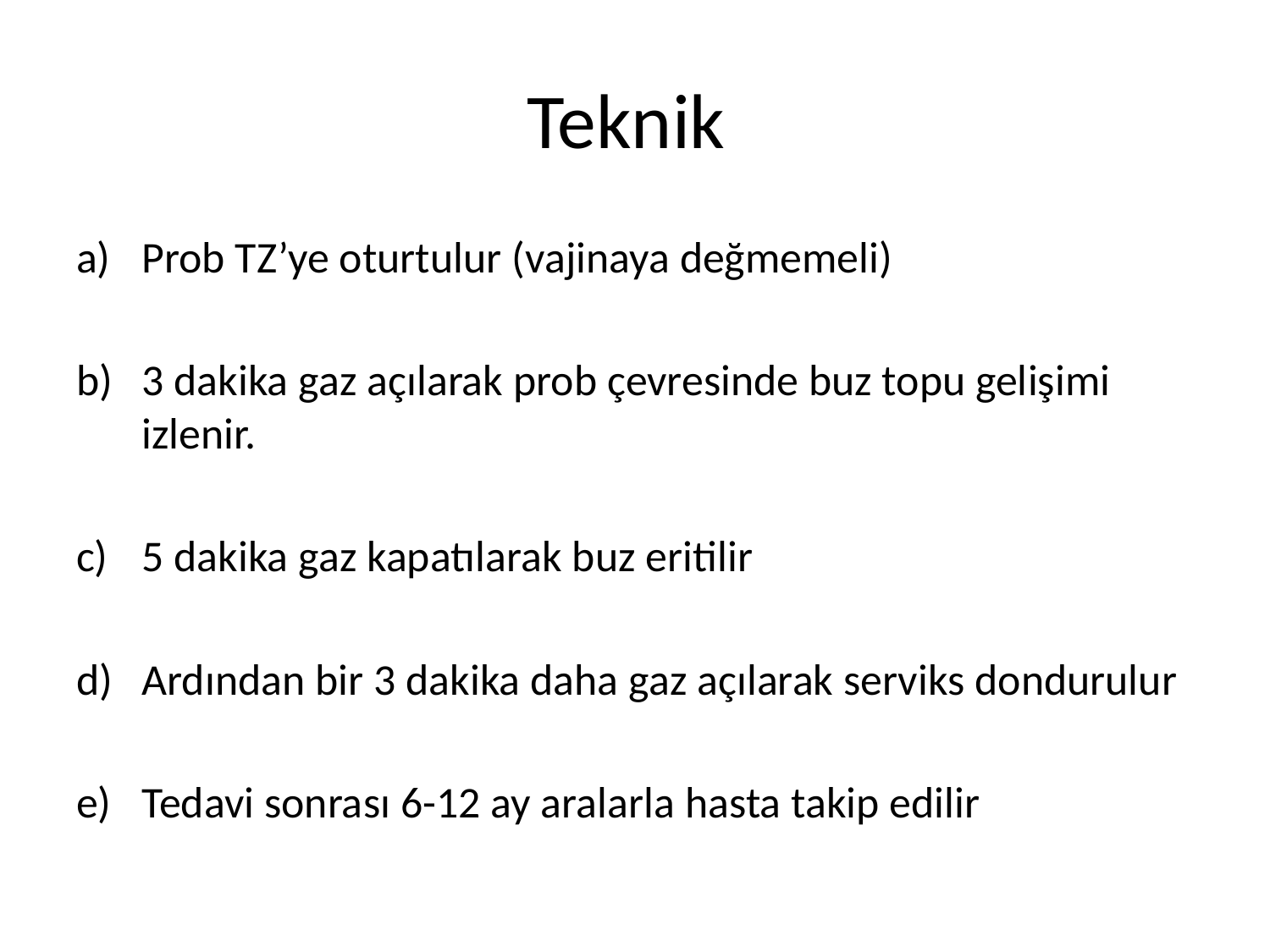

# Teknik
Prob TZ’ye oturtulur (vajinaya değmemeli)

3 dakika gaz açılarak prob çevresinde buz topu gelişimi izlenir.

5 dakika gaz kapatılarak buz eritilir

Ardından bir 3 dakika daha gaz açılarak serviks dondurulur

Tedavi sonrası 6-12 ay aralarla hasta takip edilir